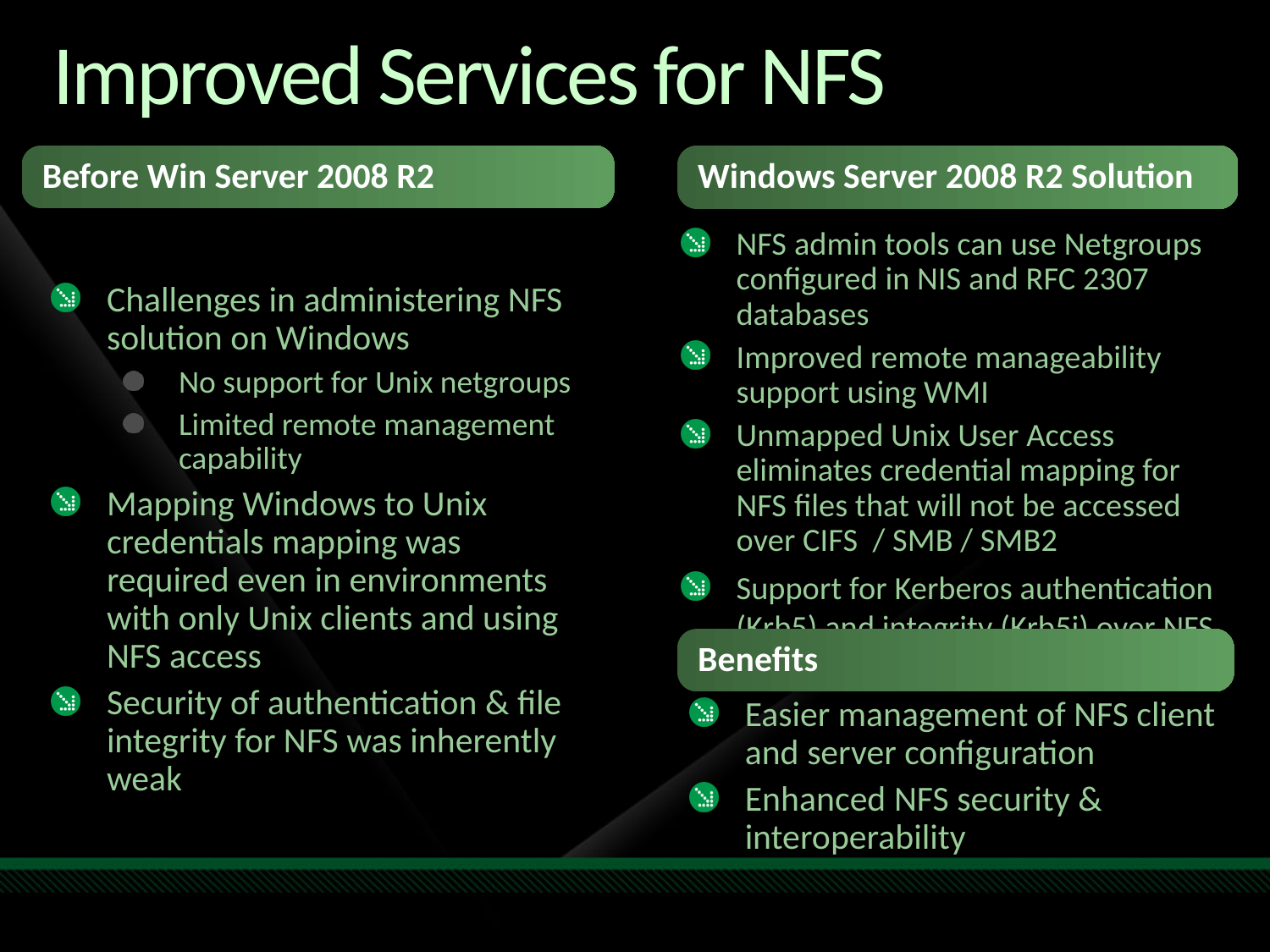

Before Win Server 2008 R2
Windows Server 2008 R2 Solution
# Improved Services for NFS
NFS admin tools can use Netgroups configured in NIS and RFC 2307 databases
Improved remote manageability support using WMI
Unmapped Unix User Access eliminates credential mapping for NFS files that will not be accessed over CIFS  / SMB / SMB2
Support for Kerberos authentication (Krb5) and integrity (Krb5i) over NFS
Challenges in administering NFS solution on Windows
No support for Unix netgroups
Limited remote management capability
Mapping Windows to Unix credentials mapping was required even in environments with only Unix clients and using NFS access
Security of authentication & file integrity for NFS was inherently weak
Benefits
Easier management of NFS client and server configuration
Enhanced NFS security & interoperability